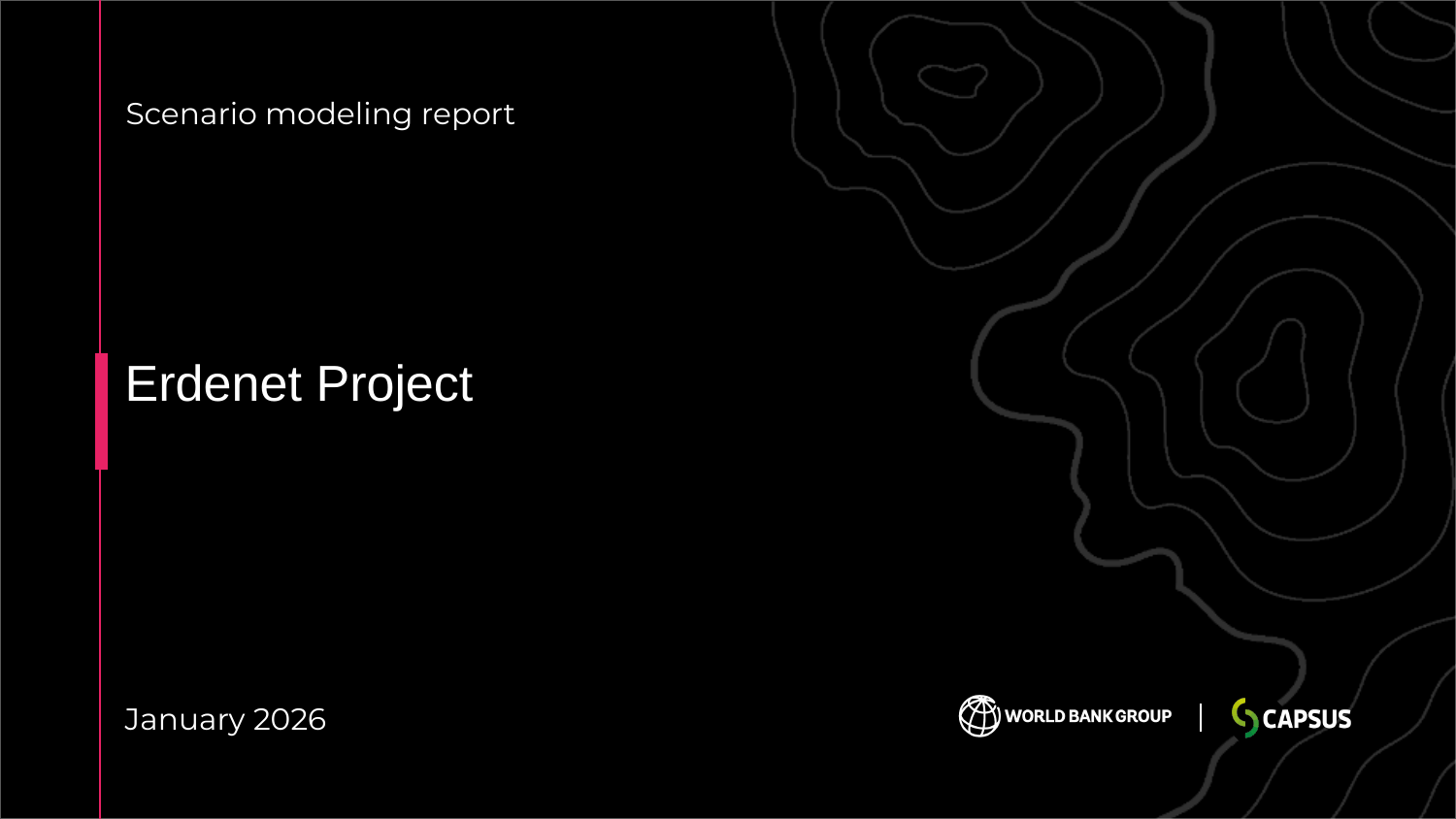

Scenario modeling report
Erdenet Project
January 2026